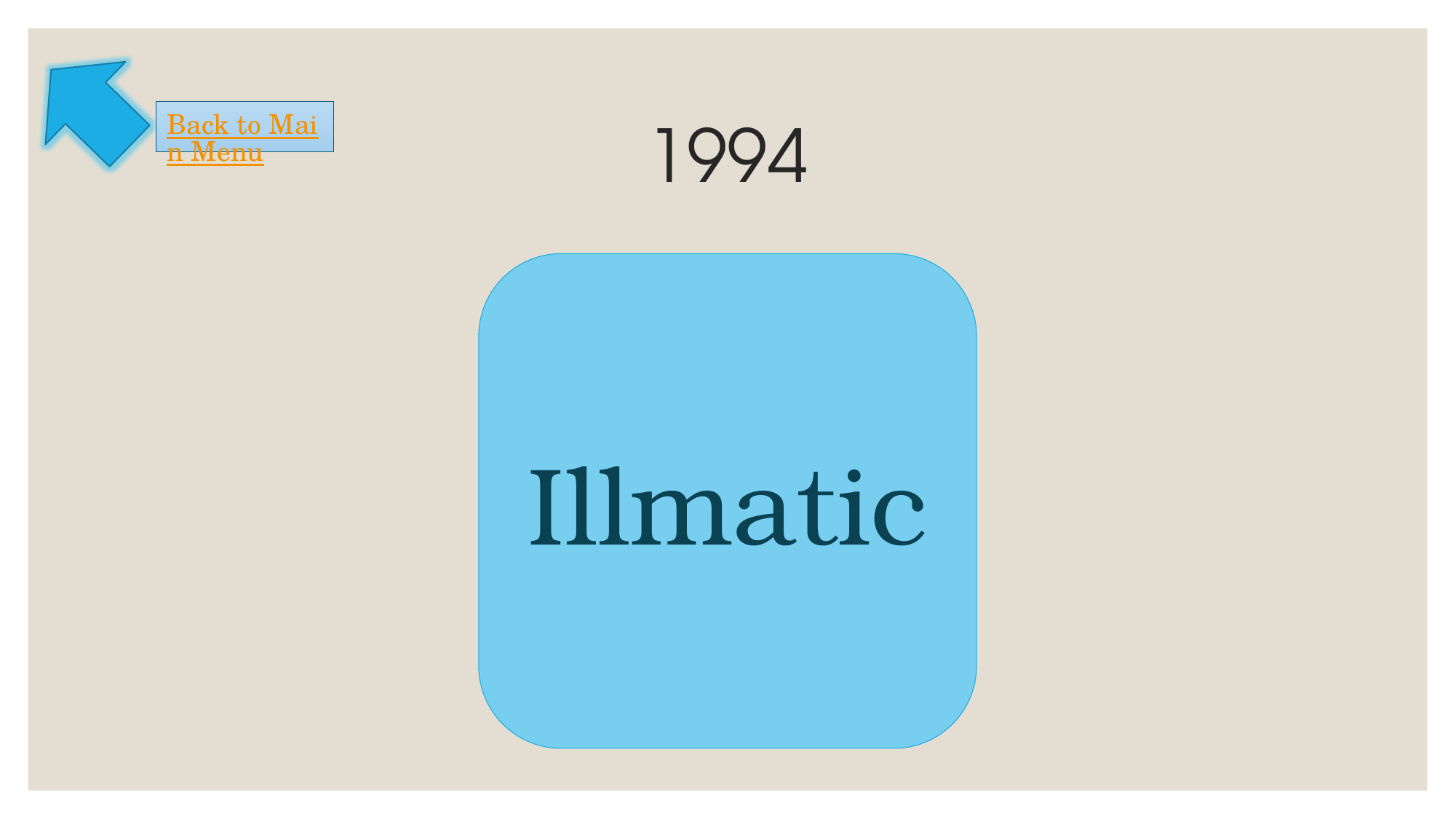

# 1994
Back to Main Menu
Illmatic